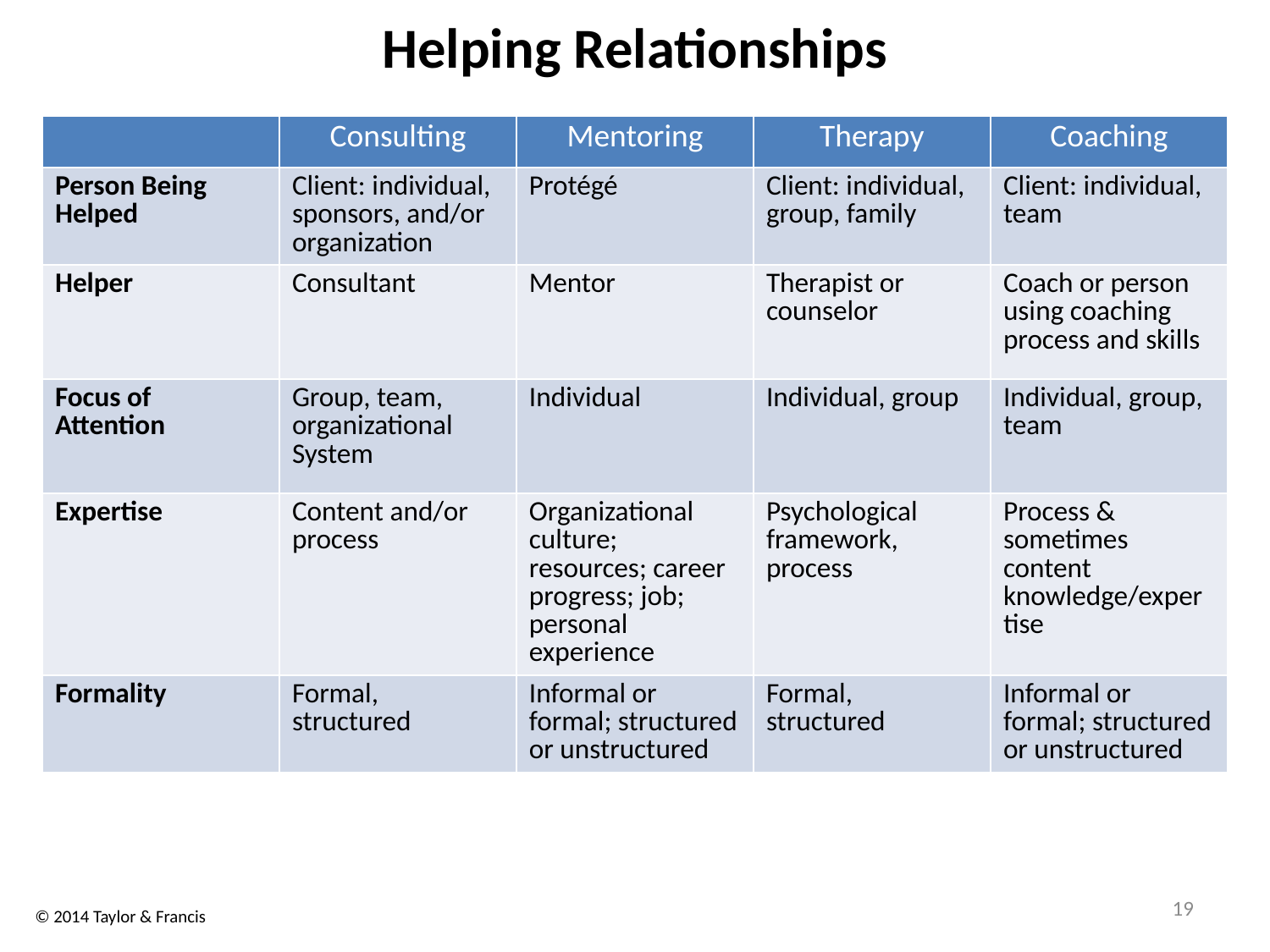

# Helping Relationships
|  | Consulting | Mentoring | Therapy | Coaching |
| --- | --- | --- | --- | --- |
| Person Being Helped | Client: individual, sponsors, and/or organization | Protégé | Client: individual, group, family | Client: individual, team |
| Helper | Consultant | Mentor | Therapist or counselor | Coach or person using coaching process and skills |
| Focus of Attention | Group, team, organizational System | Individual | Individual, group | Individual, group, team |
| Expertise | Content and/or process | Organizational culture; resources; career progress; job; personal experience | Psychological framework, process | Process & sometimes content knowledge/expertise |
| Formality | Formal, structured | Informal or formal; structured or unstructured | Formal, structured | Informal or formal; structured or unstructured |
19
© 2014 Taylor & Francis